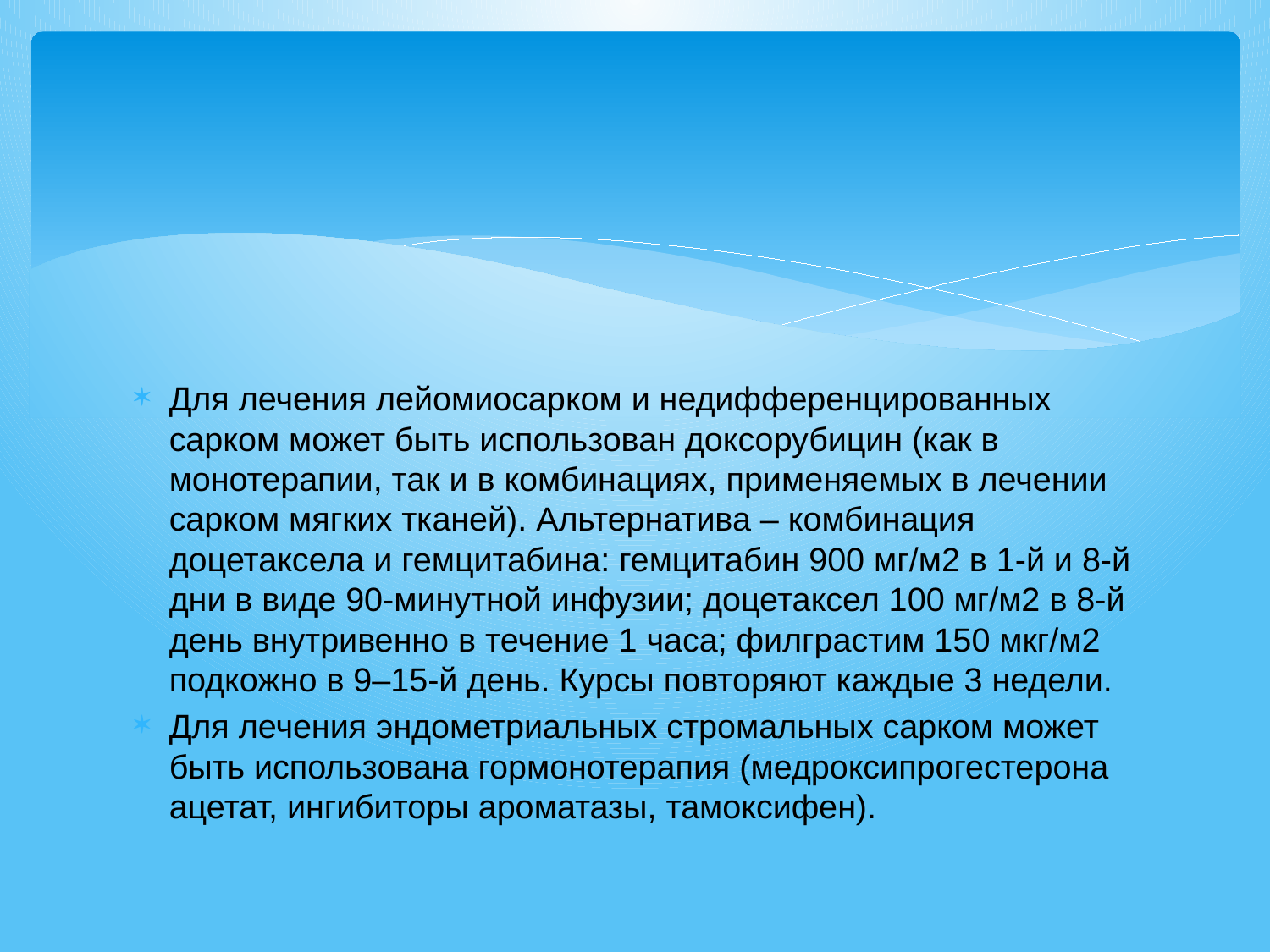

Для лечения лейомиосарком и недифференцированных сарком может быть использован доксорубицин (как в монотерапии, так и в комбинациях, применяемых в лечении сарком мягких тканей). Альтернатива – комбинация доцетаксела и гемцитабина: гемцитабин 900 мг/м2 в 1-й и 8-й дни в виде 90-минутной инфузии; доцетаксел 100 мг/м2 в 8-й день внутривенно в течение 1 часа; филграстим 150 мкг/м2 подкожно в 9–15-й день. Курсы повторяют каждые 3 недели.
Для лечения эндометриальных стромальных сарком может быть использована гормонотерапия (медроксипрогестерона ацетат, ингибиторы ароматазы, тамоксифен).